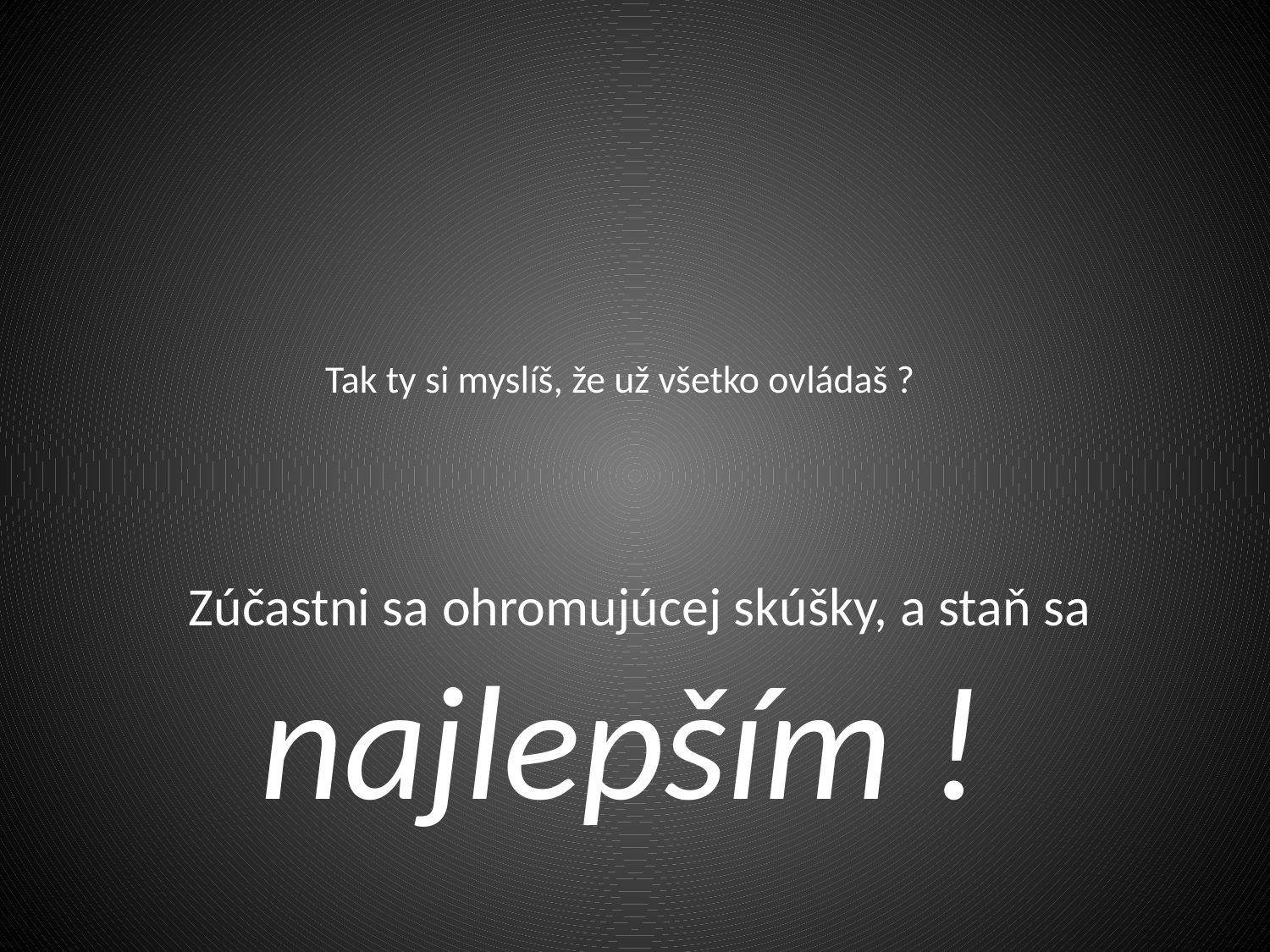

# Tak ty si myslíš, že už všetko ovládaš ?
Zúčastni sa ohromujúcej skúšky, a staň sa najlepším !